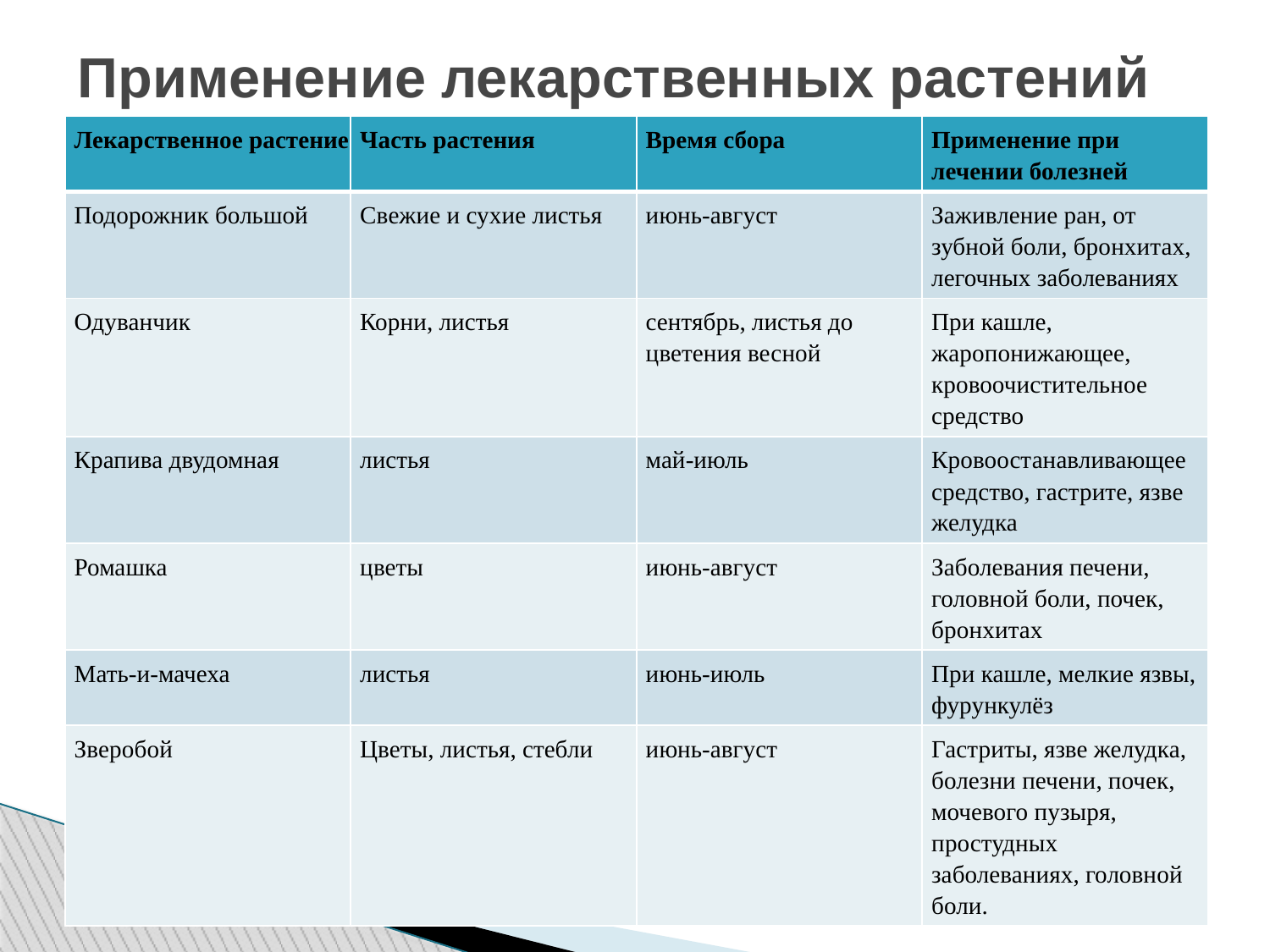

# Применение лекарственных растений
| Лекарственное растение | Часть растения | Время сбора | Применение при лечении болезней |
| --- | --- | --- | --- |
| Подорожник большой | Свежие и сухие листья | июнь-август | Заживление ран, от зубной боли, бронхитах, легочных заболеваниях |
| Одуванчик | Корни, листья | сентябрь, листья до цветения весной | При кашле, жаропонижающее, кровоочистительное средство |
| Крапива двудомная | листья | май-июль | Кровоостанавливающее средство, гастрите, язве желудка |
| Ромашка | цветы | июнь-август | Заболевания печени, головной боли, почек, бронхитах |
| Мать-и-мачеха | листья | июнь-июль | При кашле, мелкие язвы, фурункулёз |
| Зверобой | Цветы, листья, стебли | июнь-август | Гастриты, язве желудка, болезни печени, почек, мочевого пузыря, простудных заболеваниях, головной боли. |